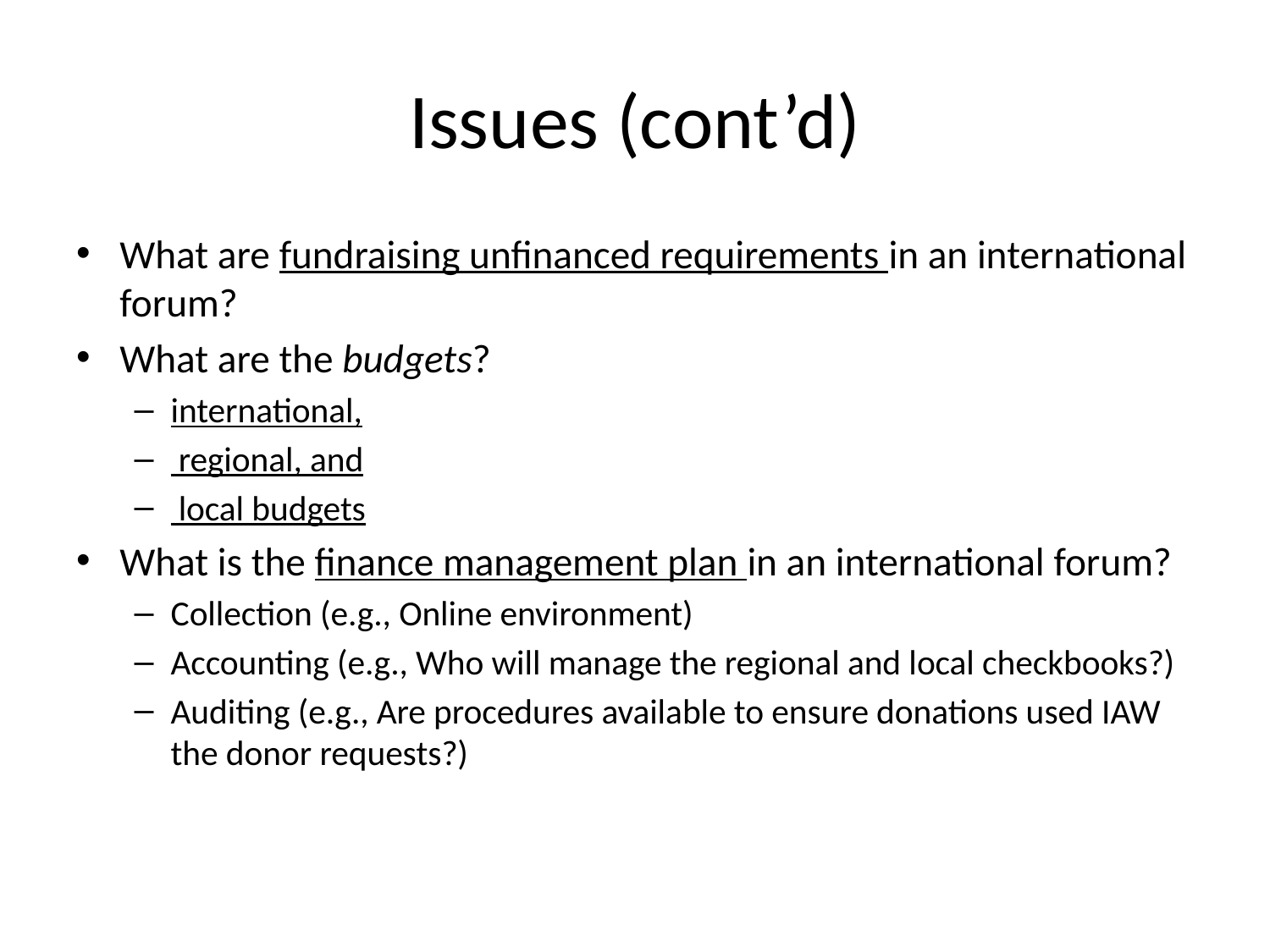

# Issues (cont’d)
What are fundraising unfinanced requirements in an international forum?
What are the budgets?
international,
 regional, and
 local budgets
What is the finance management plan in an international forum?
Collection (e.g., Online environment)
Accounting (e.g., Who will manage the regional and local checkbooks?)
Auditing (e.g., Are procedures available to ensure donations used IAW the donor requests?)